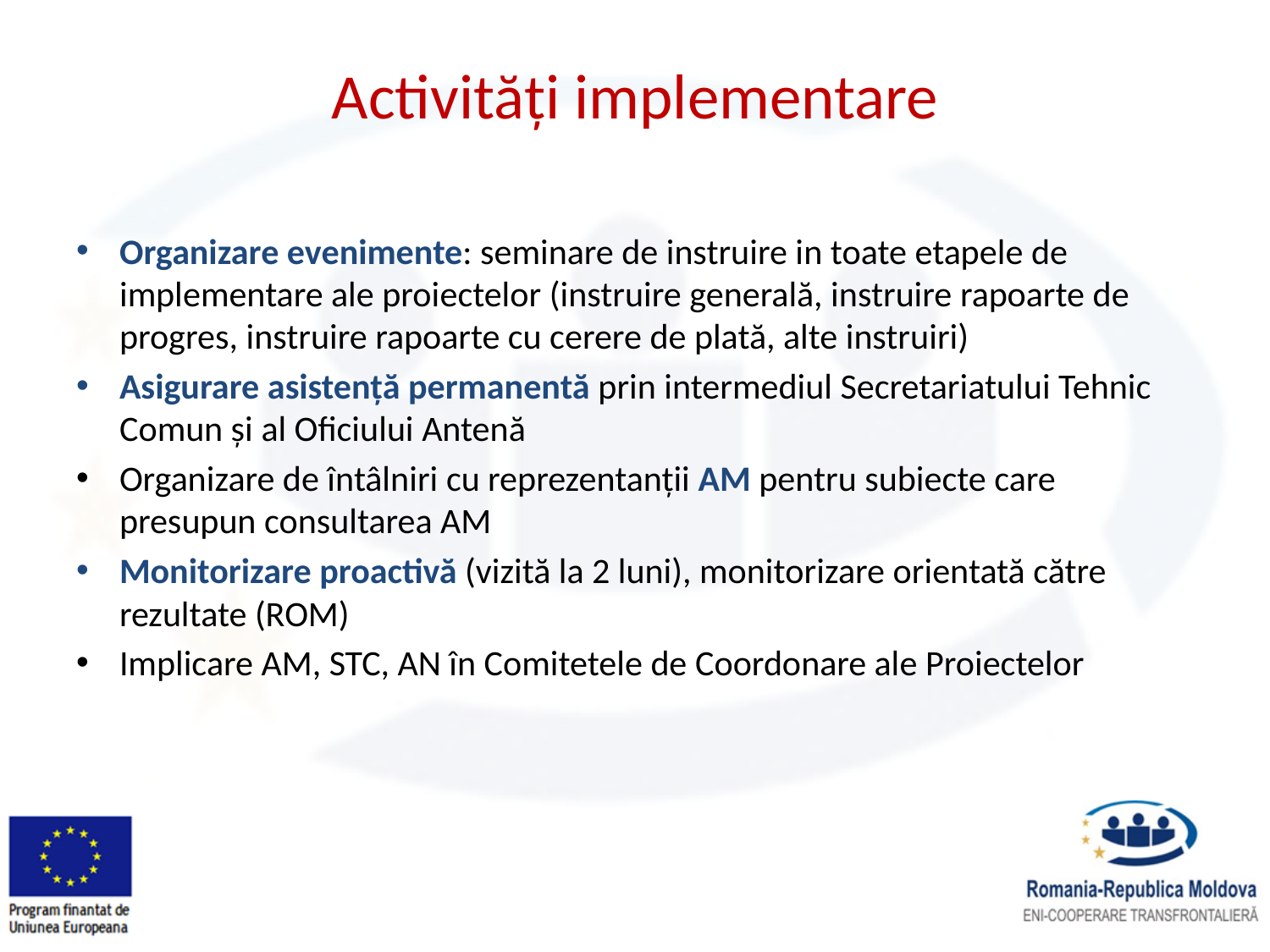

# Activități implementare
Organizare evenimente: seminare de instruire in toate etapele de implementare ale proiectelor (instruire generală, instruire rapoarte de progres, instruire rapoarte cu cerere de plată, alte instruiri)
Asigurare asistență permanentă prin intermediul Secretariatului Tehnic Comun și al Oficiului Antenă
Organizare de întâlniri cu reprezentanții AM pentru subiecte care presupun consultarea AM
Monitorizare proactivă (vizită la 2 luni), monitorizare orientată către rezultate (ROM)
Implicare AM, STC, AN în Comitetele de Coordonare ale Proiectelor